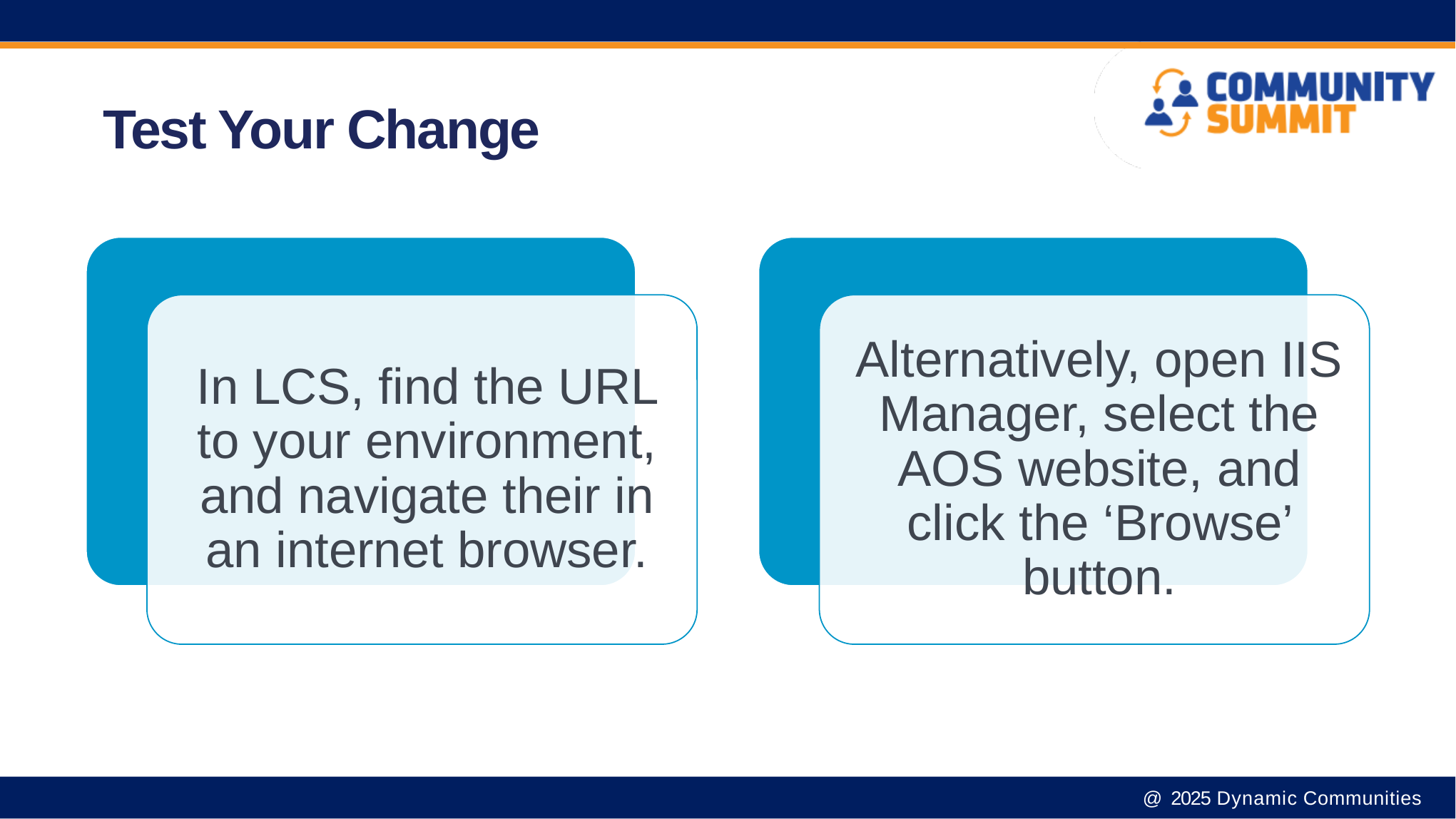

# Test Your Change
In LCS, find the URL to your environment, and navigate their in an internet browser.
Alternatively, open IIS Manager, select the AOS website, and click the ‘Browse’ button.